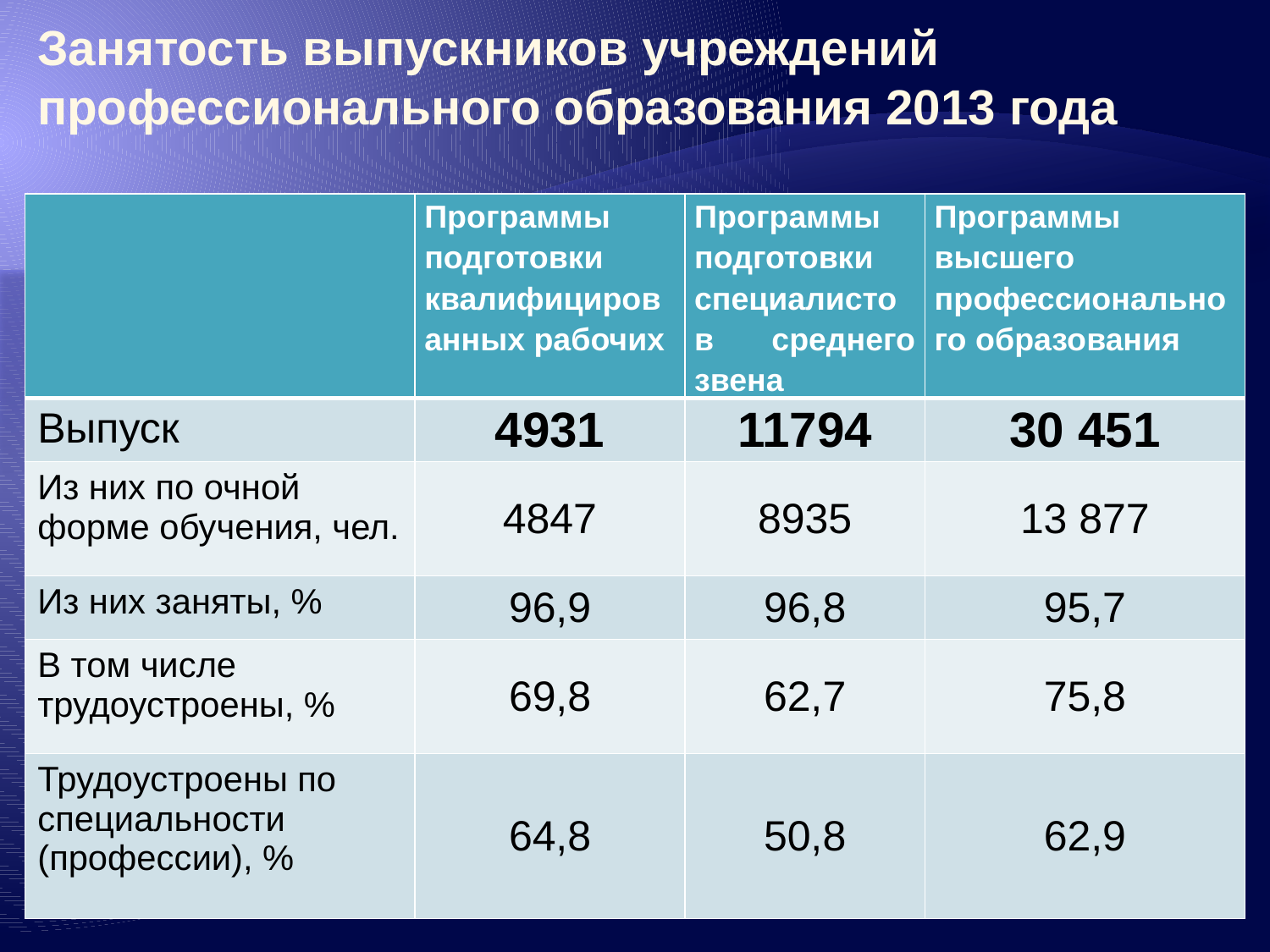

Занятость выпускников учреждений профессионального образования 2013 года
|  | Программы подготовки квалифицированных рабочих | Программы подготовки специалистов среднего звена | Программы высшего профессионального образования |
| --- | --- | --- | --- |
| Выпуск | 4931 | 11794 | 30 451 |
| Из них по очной форме обучения, чел. | 4847 | 8935 | 13 877 |
| Из них заняты, % | 96,9 | 96,8 | 95,7 |
| В том числе трудоустроены, % | 69,8 | 62,7 | 75,8 |
| Трудоустроены по специальности (профессии), % | 64,8 | 50,8 | 62,9 |